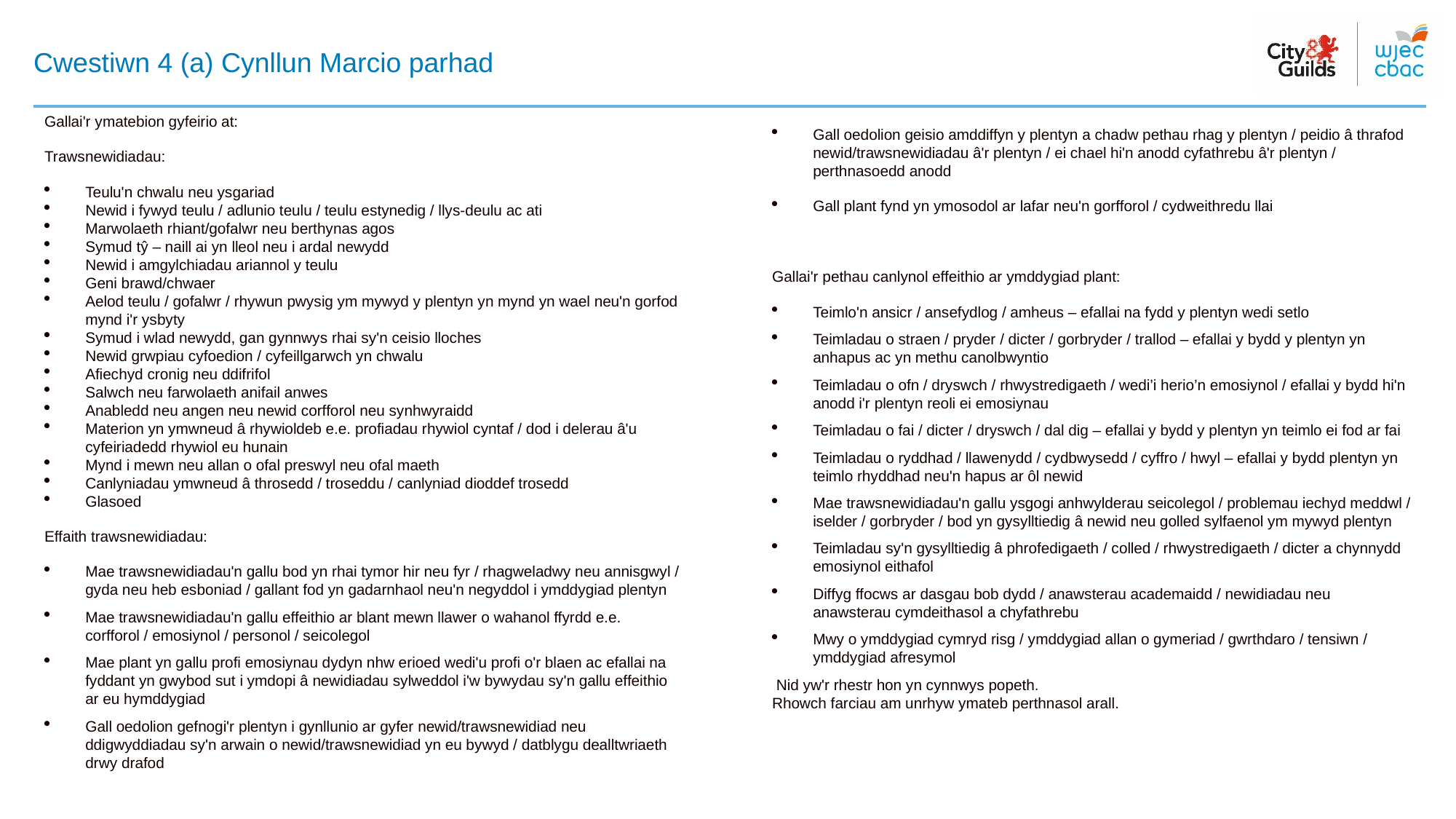

# Cwestiwn 4 (a) Cynllun Marcio parhad
Gallai'r ymatebion gyfeirio at:
Trawsnewidiadau:
Teulu'n chwalu neu ysgariad
Newid i fywyd teulu / adlunio teulu / teulu estynedig / llys-deulu ac ati
Marwolaeth rhiant/gofalwr neu berthynas agos
Symud tŷ – naill ai yn lleol neu i ardal newydd
Newid i amgylchiadau ariannol y teulu
Geni brawd/chwaer
Aelod teulu / gofalwr / rhywun pwysig ym mywyd y plentyn yn mynd yn wael neu'n gorfod mynd i'r ysbyty
Symud i wlad newydd, gan gynnwys rhai sy'n ceisio lloches
Newid grwpiau cyfoedion / cyfeillgarwch yn chwalu
Afiechyd cronig neu ddifrifol
Salwch neu farwolaeth anifail anwes
Anabledd neu angen neu newid corfforol neu synhwyraidd
Materion yn ymwneud â rhywioldeb e.e. profiadau rhywiol cyntaf / dod i delerau â'u cyfeiriadedd rhywiol eu hunain
Mynd i mewn neu allan o ofal preswyl neu ofal maeth
Canlyniadau ymwneud â throsedd / troseddu / canlyniad dioddef trosedd
Glasoed
Effaith trawsnewidiadau:
Mae trawsnewidiadau'n gallu bod yn rhai tymor hir neu fyr / rhagweladwy neu annisgwyl / gyda neu heb esboniad / gallant fod yn gadarnhaol neu'n negyddol i ymddygiad plentyn
Mae trawsnewidiadau'n gallu effeithio ar blant mewn llawer o wahanol ffyrdd e.e. corfforol / emosiynol / personol / seicolegol
Mae plant yn gallu profi emosiynau dydyn nhw erioed wedi'u profi o'r blaen ac efallai na fyddant yn gwybod sut i ymdopi â newidiadau sylweddol i'w bywydau sy'n gallu effeithio ar eu hymddygiad
Gall oedolion gefnogi'r plentyn i gynllunio ar gyfer newid/trawsnewidiad neu ddigwyddiadau sy'n arwain o newid/trawsnewidiad yn eu bywyd / datblygu dealltwriaeth drwy drafod

Gall oedolion geisio amddiffyn y plentyn a chadw pethau rhag y plentyn / peidio â thrafod newid/trawsnewidiadau â'r plentyn / ei chael hi'n anodd cyfathrebu â'r plentyn / perthnasoedd anodd
Gall plant fynd yn ymosodol ar lafar neu'n gorfforol / cydweithredu llai

Gallai'r pethau canlynol effeithio ar ymddygiad plant:
Teimlo'n ansicr / ansefydlog / amheus – efallai na fydd y plentyn wedi setlo
Teimladau o straen / pryder / dicter / gorbryder / trallod – efallai y bydd y plentyn yn anhapus ac yn methu canolbwyntio
Teimladau o ofn / dryswch / rhwystredigaeth / wedi’i herio’n emosiynol / efallai y bydd hi'n anodd i'r plentyn reoli ei emosiynau
Teimladau o fai / dicter / dryswch / dal dig – efallai y bydd y plentyn yn teimlo ei fod ar fai
Teimladau o ryddhad / llawenydd / cydbwysedd / cyffro / hwyl – efallai y bydd plentyn yn teimlo rhyddhad neu'n hapus ar ôl newid
Mae trawsnewidiadau'n gallu ysgogi anhwylderau seicolegol / problemau iechyd meddwl / iselder / gorbryder / bod yn gysylltiedig â newid neu golled sylfaenol ym mywyd plentyn
Teimladau sy'n gysylltiedig â phrofedigaeth / colled / rhwystredigaeth / dicter a chynnydd emosiynol eithafol
Diffyg ffocws ar dasgau bob dydd / anawsterau academaidd / newidiadau neu anawsterau cymdeithasol a chyfathrebu
Mwy o ymddygiad cymryd risg / ymddygiad allan o gymeriad / gwrthdaro / tensiwn / ymddygiad afresymol
 Nid yw'r rhestr hon yn cynnwys popeth.
Rhowch farciau am unrhyw ymateb perthnasol arall.